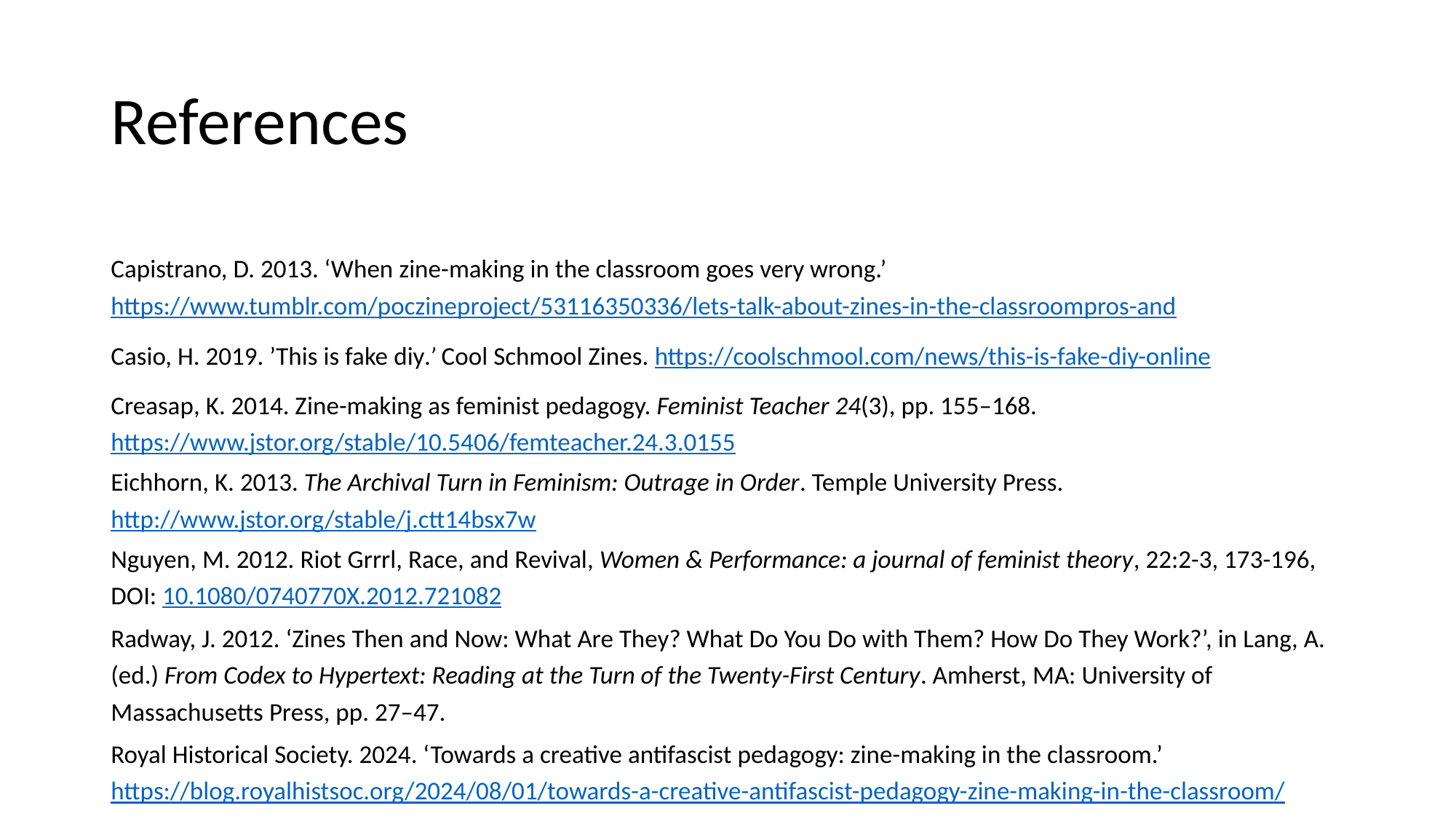

# References
Capistrano, D. 2013. ‘When zine-making in the classroom goes very wrong.’ https://www.tumblr.com/poczineproject/53116350336/lets-talk-about-zines-in-the-classroompros-and
Casio, H. 2019. ’This is fake diy.’ Cool Schmool Zines. https://coolschmool.com/news/this-is-fake-diy-online
Creasap, K. 2014. Zine-making as feminist pedagogy. Feminist Teacher 24(3), pp. 155–168. https://www.jstor.org/stable/10.5406/femteacher.24.3.0155
Eichhorn, K. 2013. The Archival Turn in Feminism: Outrage in Order. Temple University Press. http://www.jstor.org/stable/j.ctt14bsx7w
Nguyen, M. 2012. Riot Grrrl, Race, and Revival, Women & Performance: a journal of feminist theory, 22:2-3, 173-196, DOI: 10.1080/0740770X.2012.721082
Radway, J. 2012. ‘Zines Then and Now: What Are They? What Do You Do with Them? How Do They Work?’, in Lang, A. (ed.) From Codex to Hypertext: Reading at the Turn of the Twenty-First Century. Amherst, MA: University of Massachusetts Press, pp. 27–47.
Royal Historical Society. 2024. ‘Towards a creative antifascist pedagogy: zine-making in the classroom.’ https://blog.royalhistsoc.org/2024/08/01/towards-a-creative-antifascist-pedagogy-zine-making-in-the-classroom/